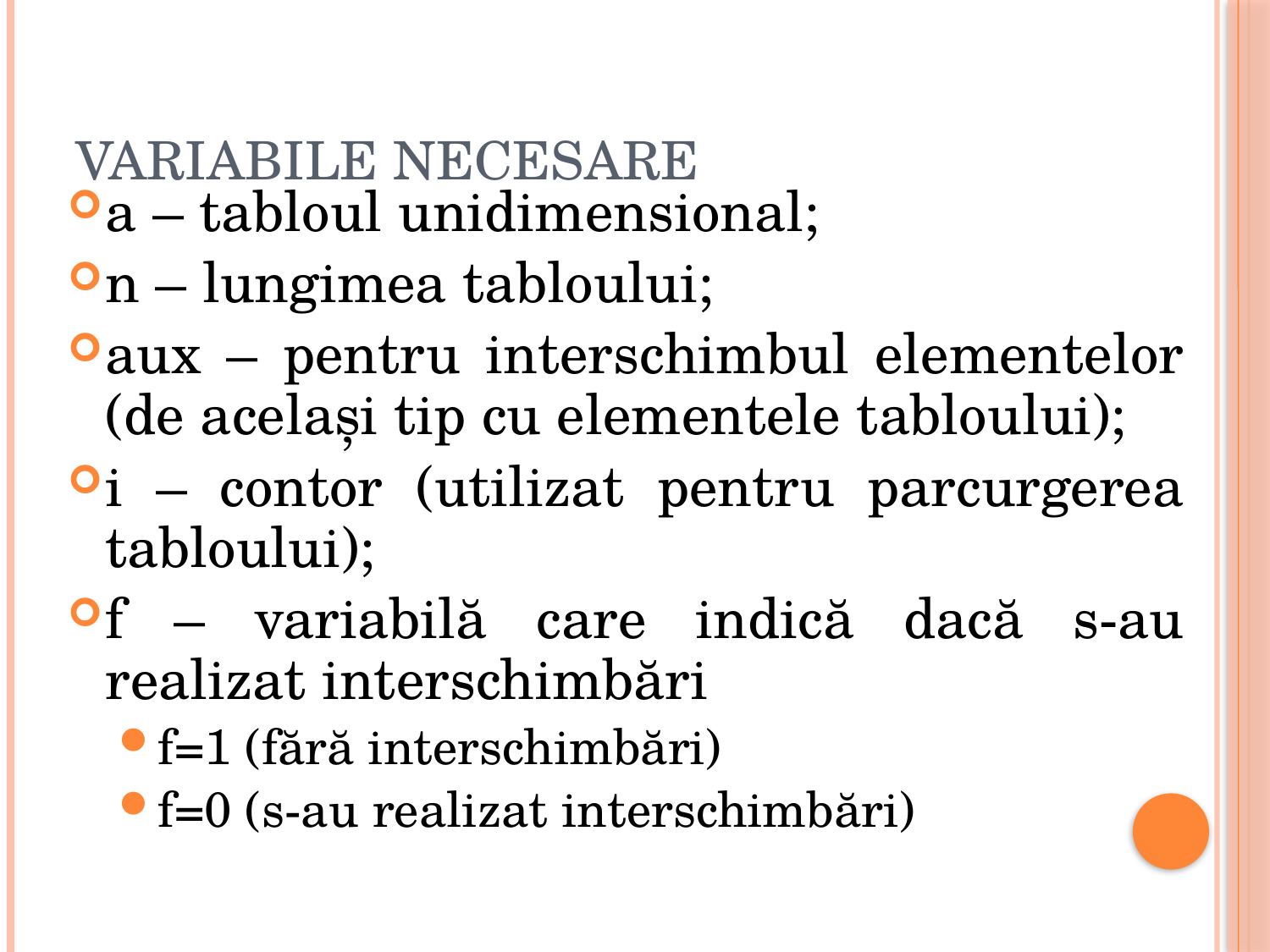

# VARIABILE NECESARE
a – tabloul unidimensional;
n – lungimea tabloului;
aux – pentru interschimbul elementelor (de acelaşi tip cu elementele tabloului);
i – contor (utilizat pentru parcurgerea tabloului);
f – variabilă care indică dacă s-au realizat interschimbări
f=1 (fără interschimbări)
f=0 (s-au realizat interschimbări)